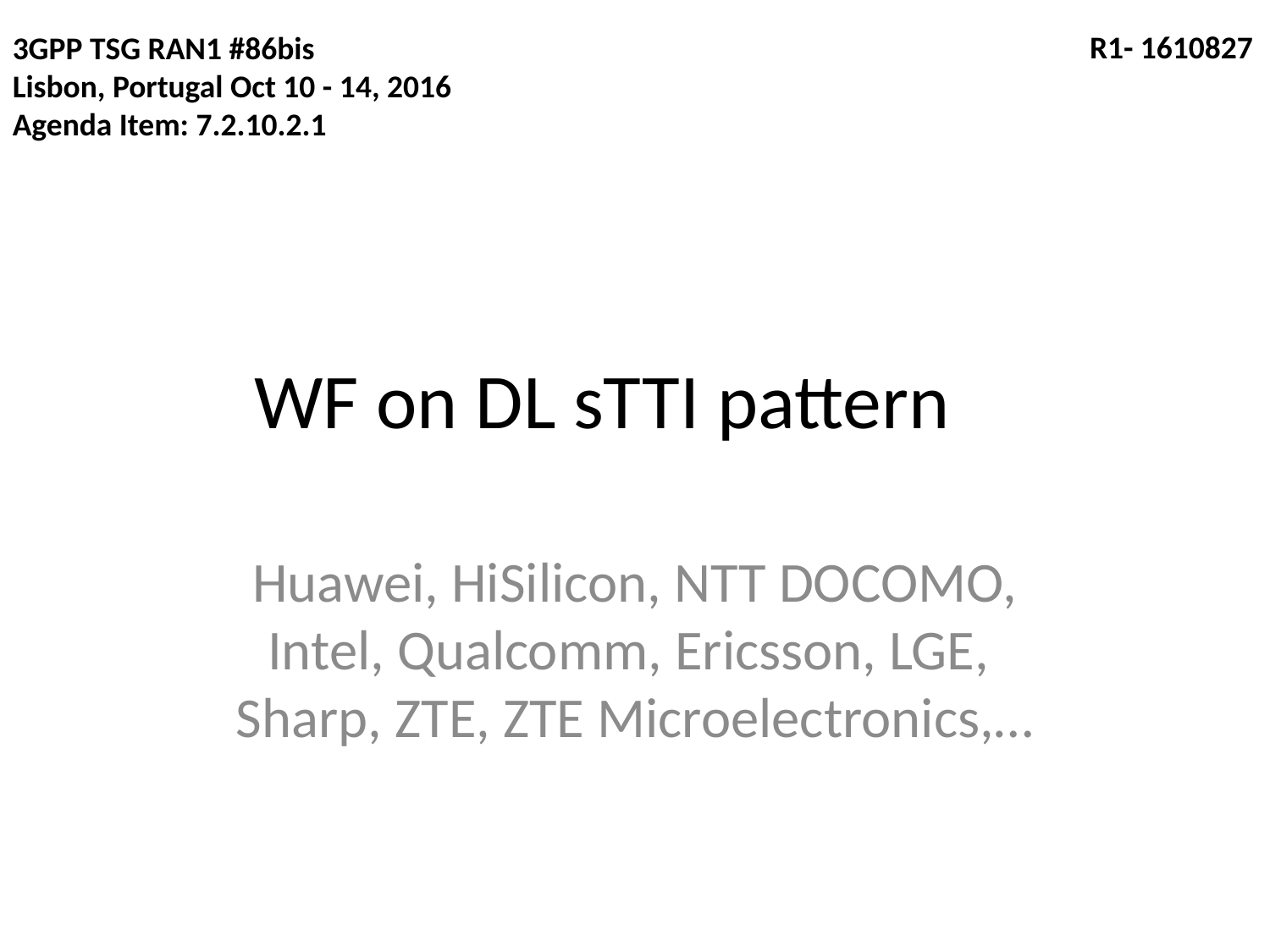

3GPP TSG RAN1 #86bis
Lisbon, Portugal Oct 10 - 14, 2016
Agenda Item: 7.2.10.2.1

 R1- 1610827
# WF on DL sTTI pattern
Huawei, HiSilicon, NTT DOCOMO, Intel, Qualcomm, Ericsson, LGE,  Sharp, ZTE, ZTE Microelectronics,…